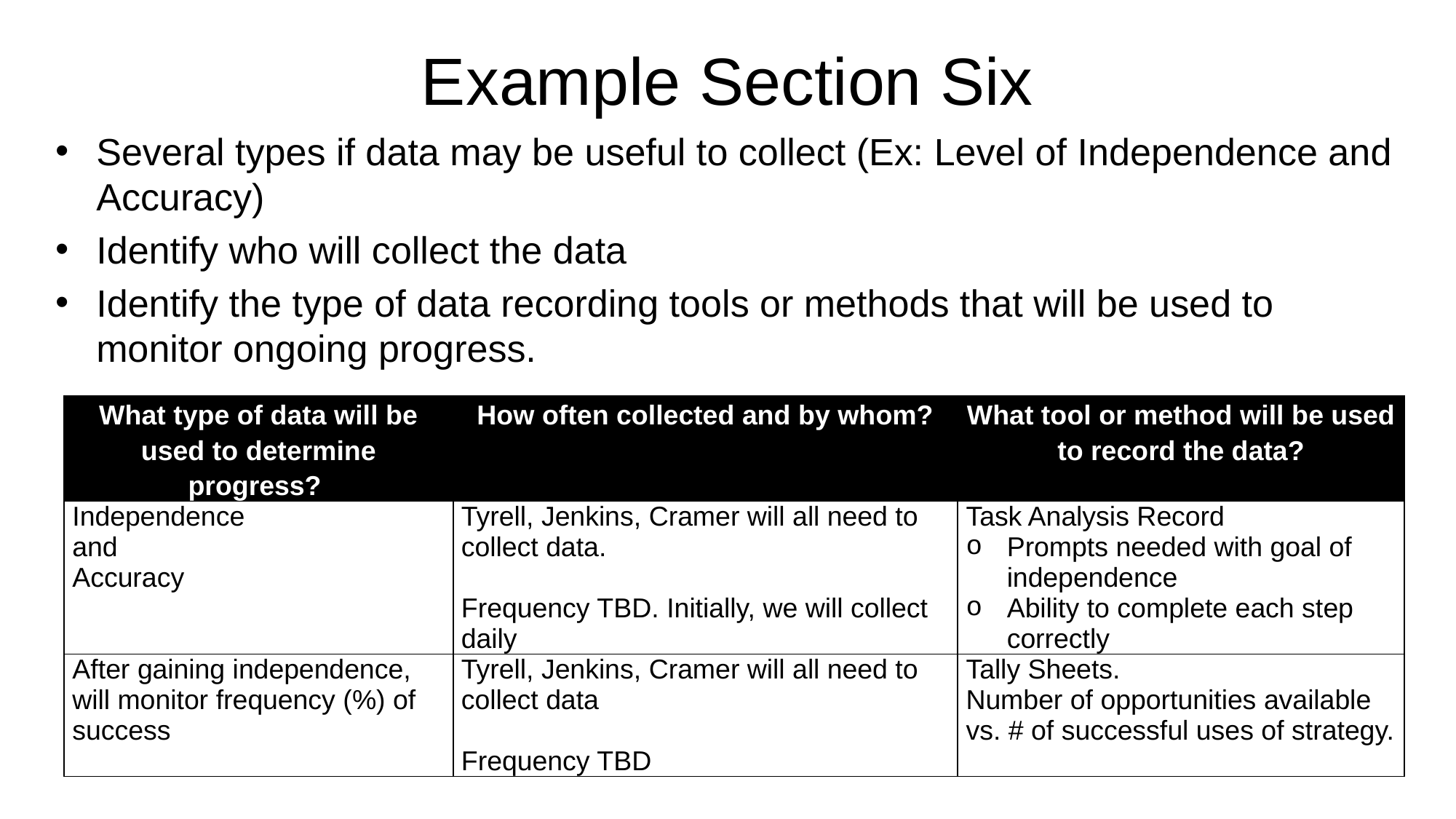

# Example Section Six
Several types if data may be useful to collect (Ex: Level of Independence and Accuracy)
Identify who will collect the data
Identify the type of data recording tools or methods that will be used to monitor ongoing progress.
| What type of data will be used to determine progress? | How often collected and by whom? | What tool or method will be used to record the data? |
| --- | --- | --- |
| Independence and Accuracy | Tyrell, Jenkins, Cramer will all need to collect data.   Frequency TBD. Initially, we will collect daily | Task Analysis Record Prompts needed with goal of independence Ability to complete each step correctly |
| After gaining independence, will monitor frequency (%) of success | Tyrell, Jenkins, Cramer will all need to collect data Frequency TBD | Tally Sheets. Number of opportunities available vs. # of successful uses of strategy. |